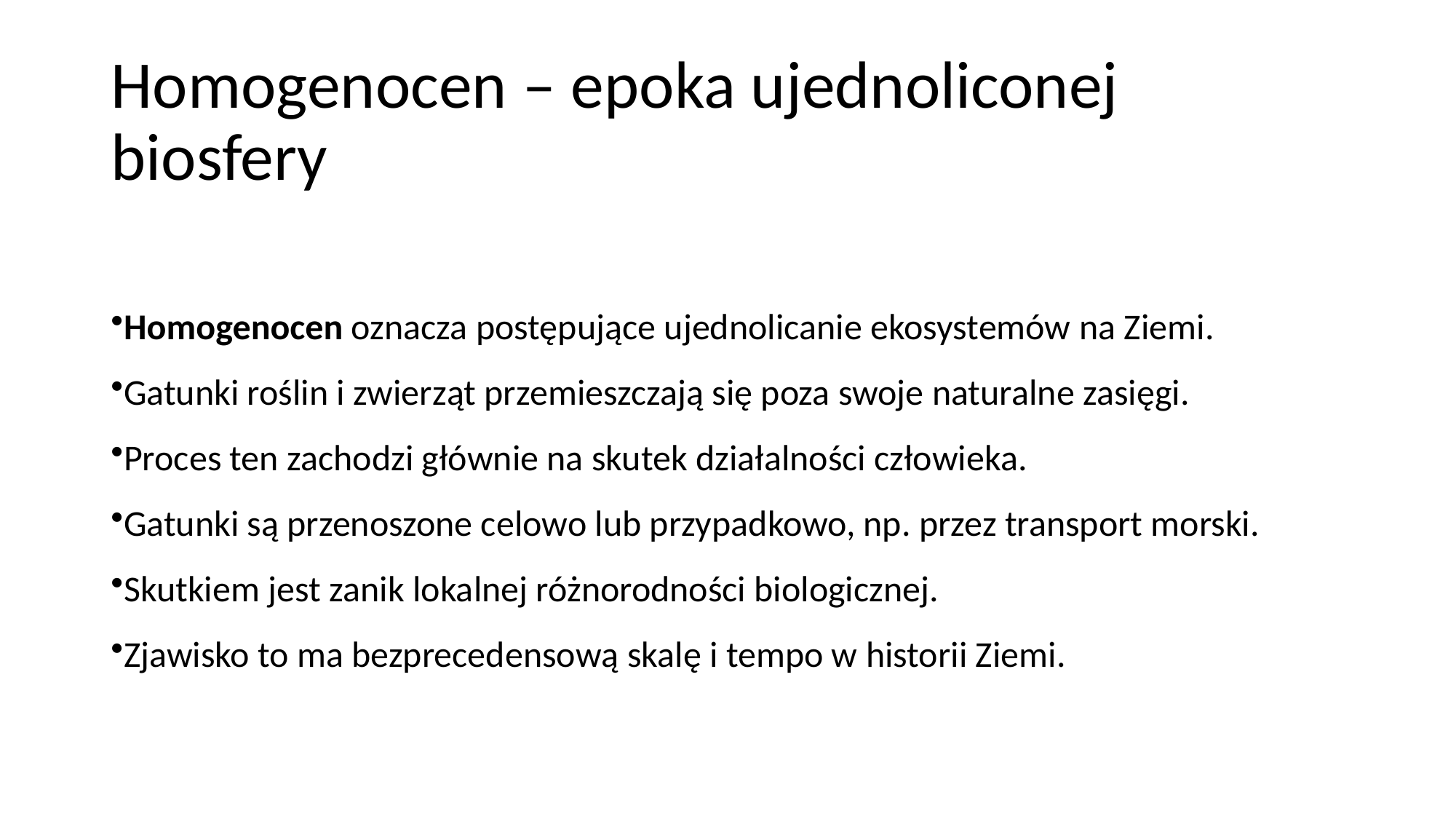

# Homogenocen – epoka ujednoliconej biosfery
Homogenocen oznacza postępujące ujednolicanie ekosystemów na Ziemi.
Gatunki roślin i zwierząt przemieszczają się poza swoje naturalne zasięgi.
Proces ten zachodzi głównie na skutek działalności człowieka.
Gatunki są przenoszone celowo lub przypadkowo, np. przez transport morski.
Skutkiem jest zanik lokalnej różnorodności biologicznej.
Zjawisko to ma bezprecedensową skalę i tempo w historii Ziemi.